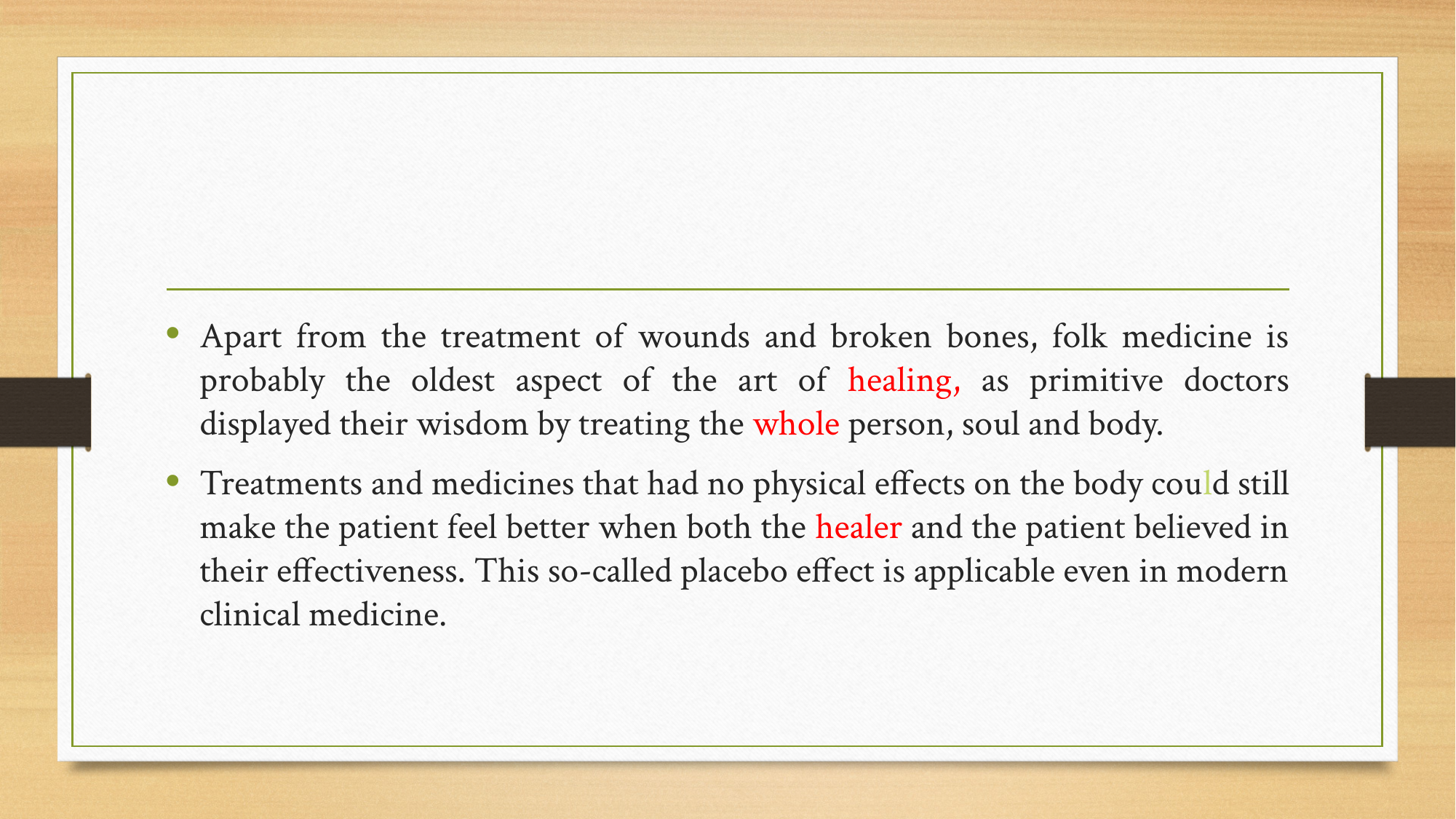

Apart from the treatment of wounds and broken bones, folk medicine is probably the oldest aspect of the art of healing, as primitive doctors displayed their wisdom by treating the whole person, soul and body.
Treatments and medicines that had no physical effects on the body could still make the patient feel better when both the healer and the patient believed in their effectiveness. This so-called placebo effect is applicable even in modern clinical medicine.